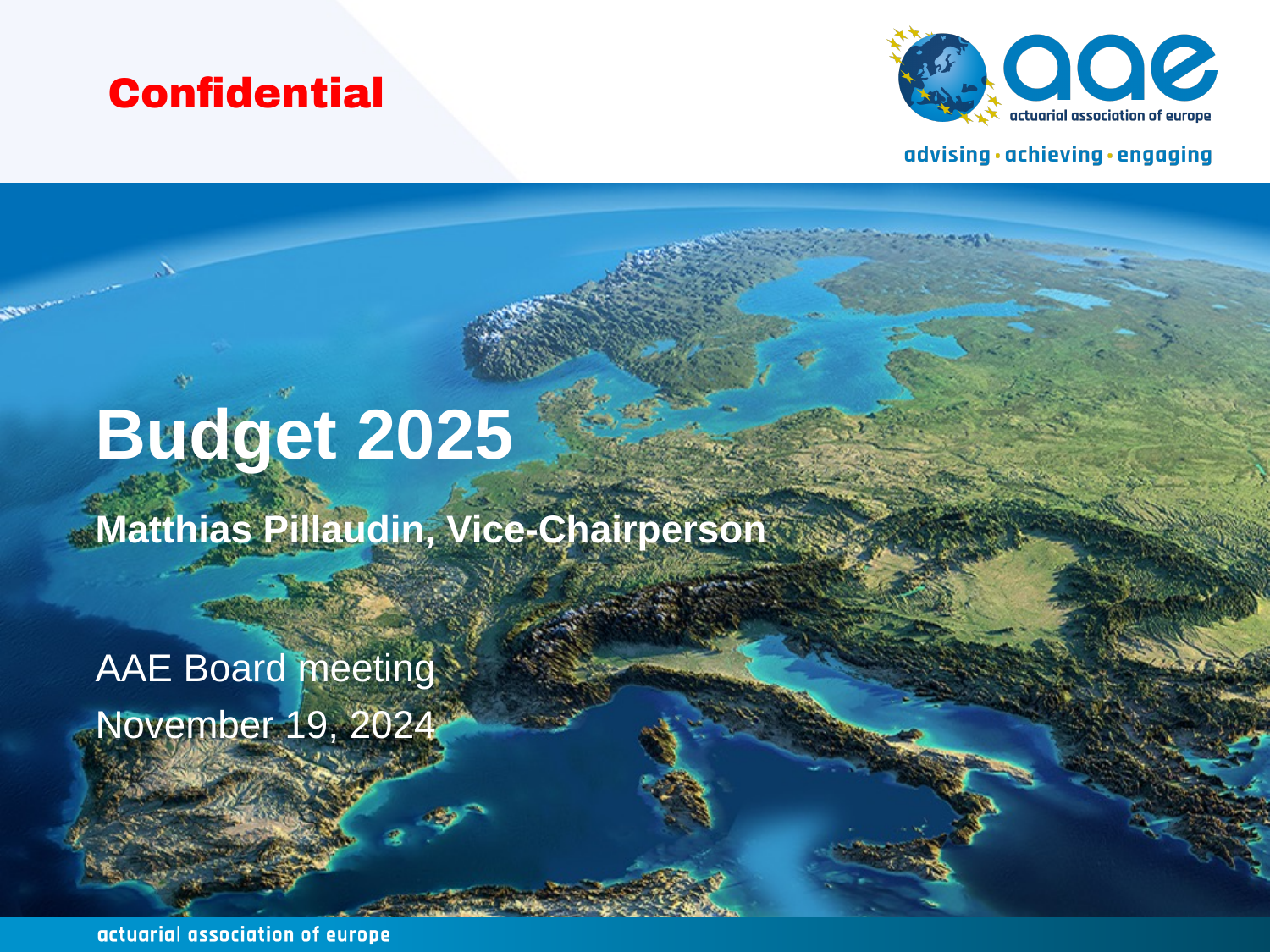

Confidential
# Budget 2025
Matthias Pillaudin, Vice-Chairperson
AAE Board meeting
November 19, 2024